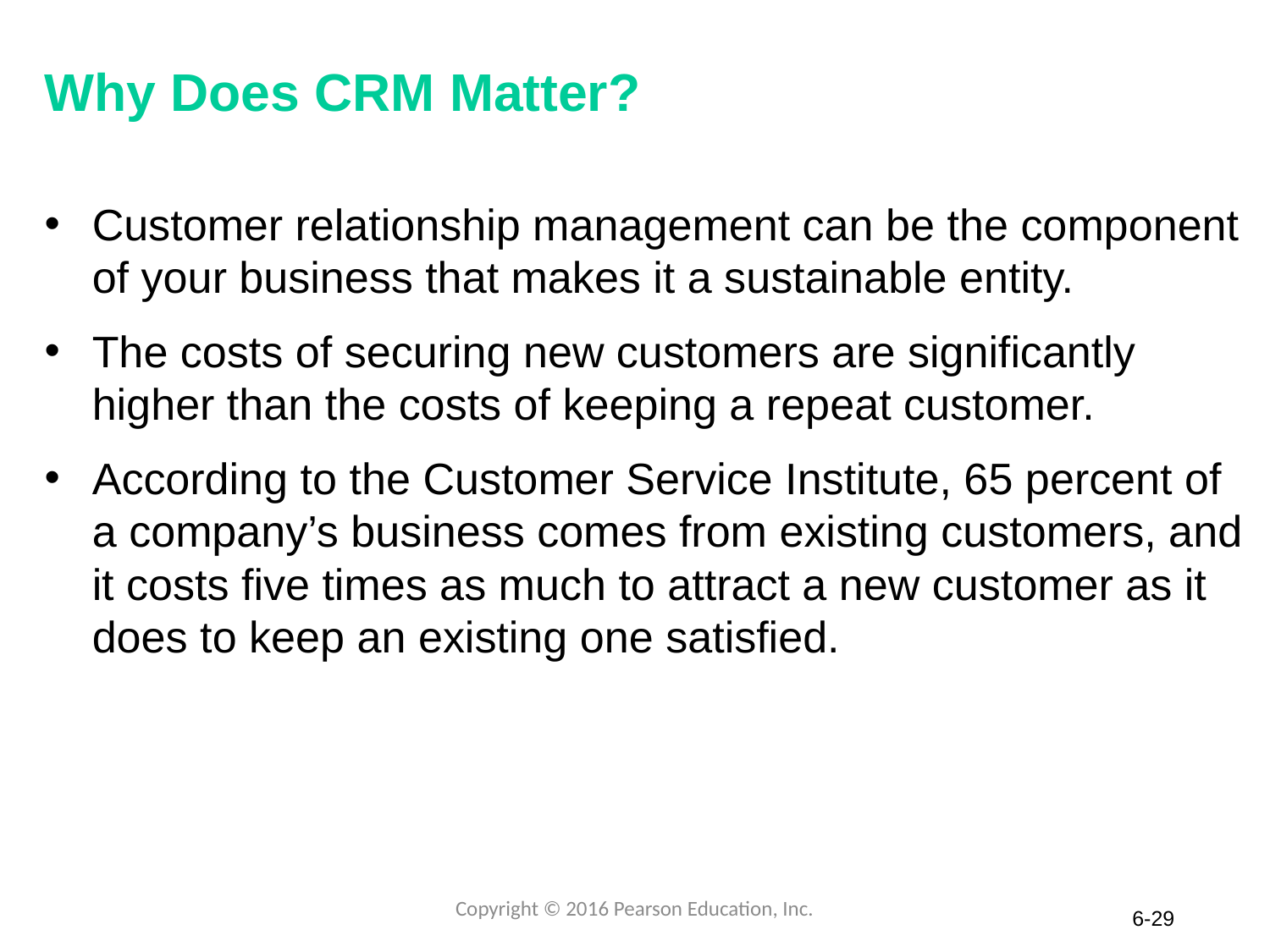

# Why Does CRM Matter?
Customer relationship management can be the component of your business that makes it a sustainable entity.

The costs of securing new customers are significantly higher than the costs of keeping a repeat customer.

According to the Customer Service Institute, 65 percent of a company’s business comes from existing customers, and it costs five times as much to attract a new customer as it does to keep an existing one satisfied.
Copyright © 2016 Pearson Education, Inc.